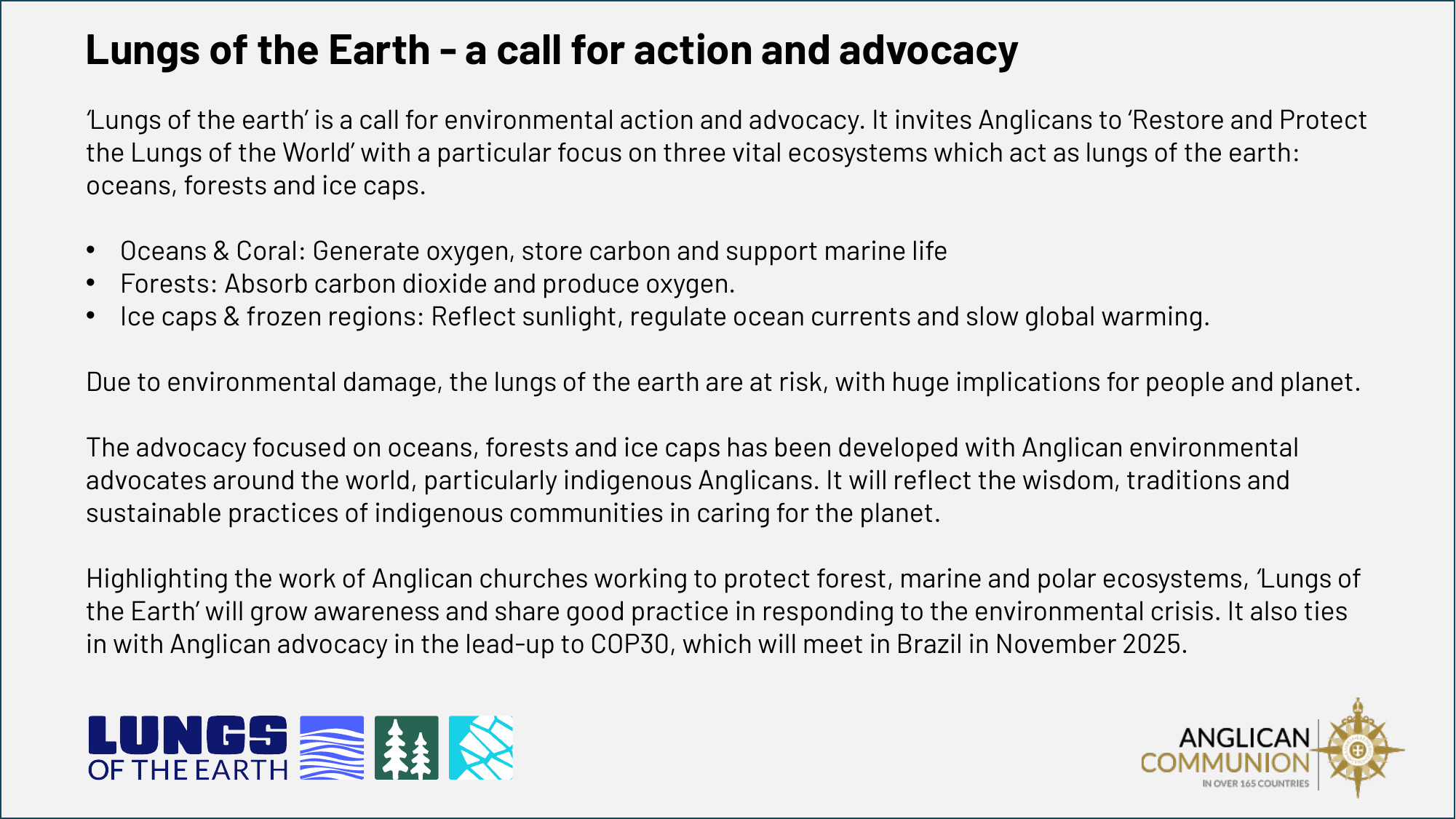

Lungs of the Earth - a call for action and advocacy

‘Lungs of the earth’ is a call for environmental action and advocacy. It invites Anglicans to ‘Restore and Protect the Lungs of the World’ with a particular focus on three vital ecosystems which act as lungs of the earth: oceans, forests and ice caps.

Oceans & Coral: Generate oxygen, store carbon and support marine life
Forests: Absorb carbon dioxide and produce oxygen.
Ice caps & frozen regions: Reflect sunlight, regulate ocean currents and slow global warming.
Due to environmental damage, the lungs of the earth are at risk, with huge implications for people and planet.

The advocacy focused on oceans, forests and ice caps has been developed with Anglican environmental advocates around the world, particularly indigenous Anglicans. It will reflect the wisdom, traditions and sustainable practices of indigenous communities in caring for the planet.

Highlighting the work of Anglican churches working to protect forest, marine and polar ecosystems, ‘Lungs of the Earth’ will grow awareness and share good practice in responding to the environmental crisis. It also ties in with Anglican advocacy in the lead-up to COP30, which will meet in Brazil in November 2025.